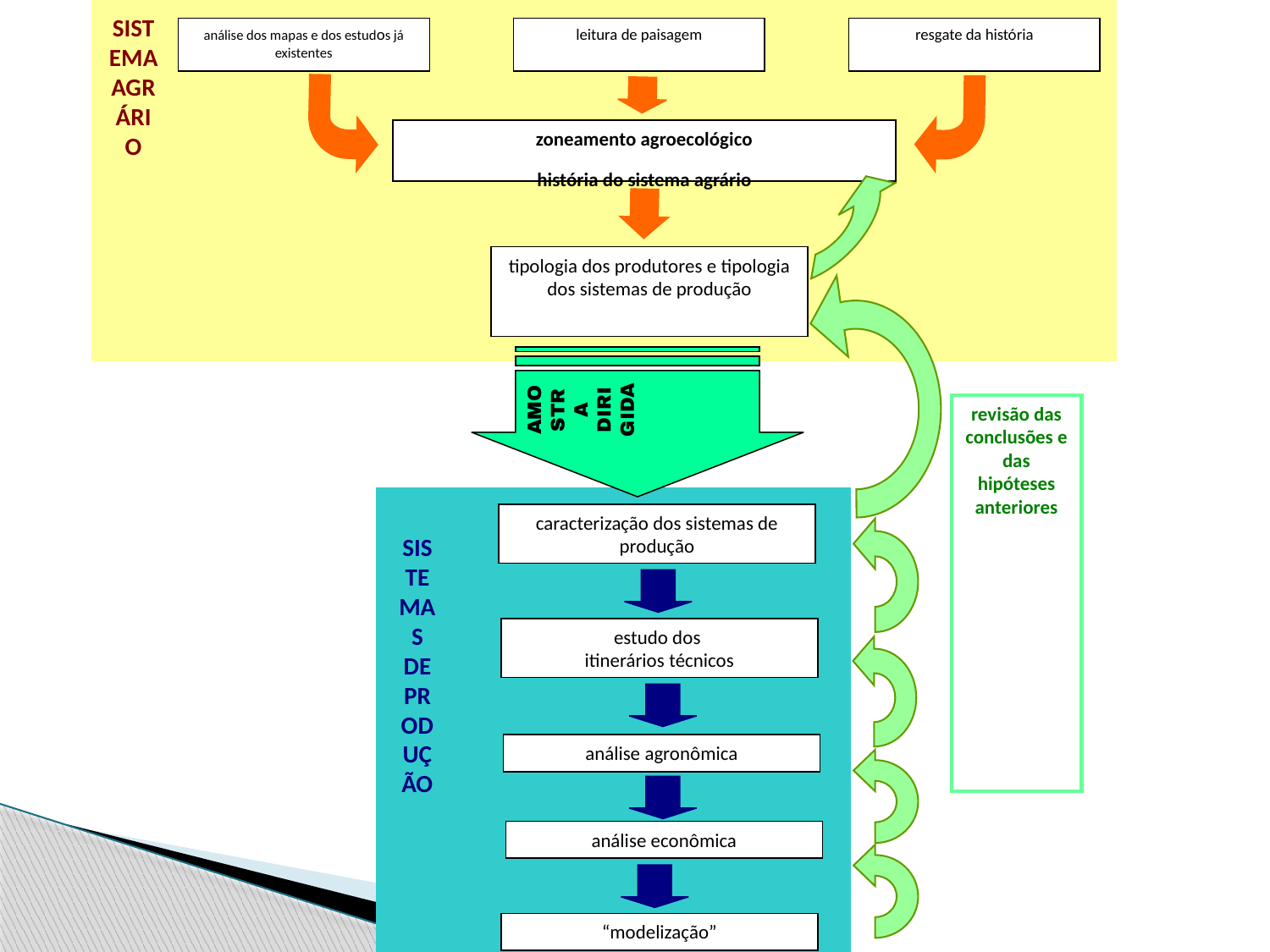

SISTEMA AGRÁRIO
análise dos mapas e dos estudos já existentes
leitura de paisagem
resgate da história

zoneamento agroecológico
história do sistema agrário

tipologia dos produtores e tipologia dos sistemas de produção
AMOSTRA
DIRIGIDA

caracterização dos sistemas de produção
SISTEMAS DE PRODUÇÃO

estudo dos
itinerários técnicos

análise agronômica

análise econômica

“modelização”
eventualmente:
AMOSTRA
REPRESENTATIVA
eventualmente: quantificação dos diferentes tipos de sistemas de produção
SISTEMA AGRÁRIO

síntese final do DIAGNÓSTICO

elaboração de PROPOSTAS para o DESENVOLVIMENTO RURAL

revisão das conclusões e das hipóteses anteriores